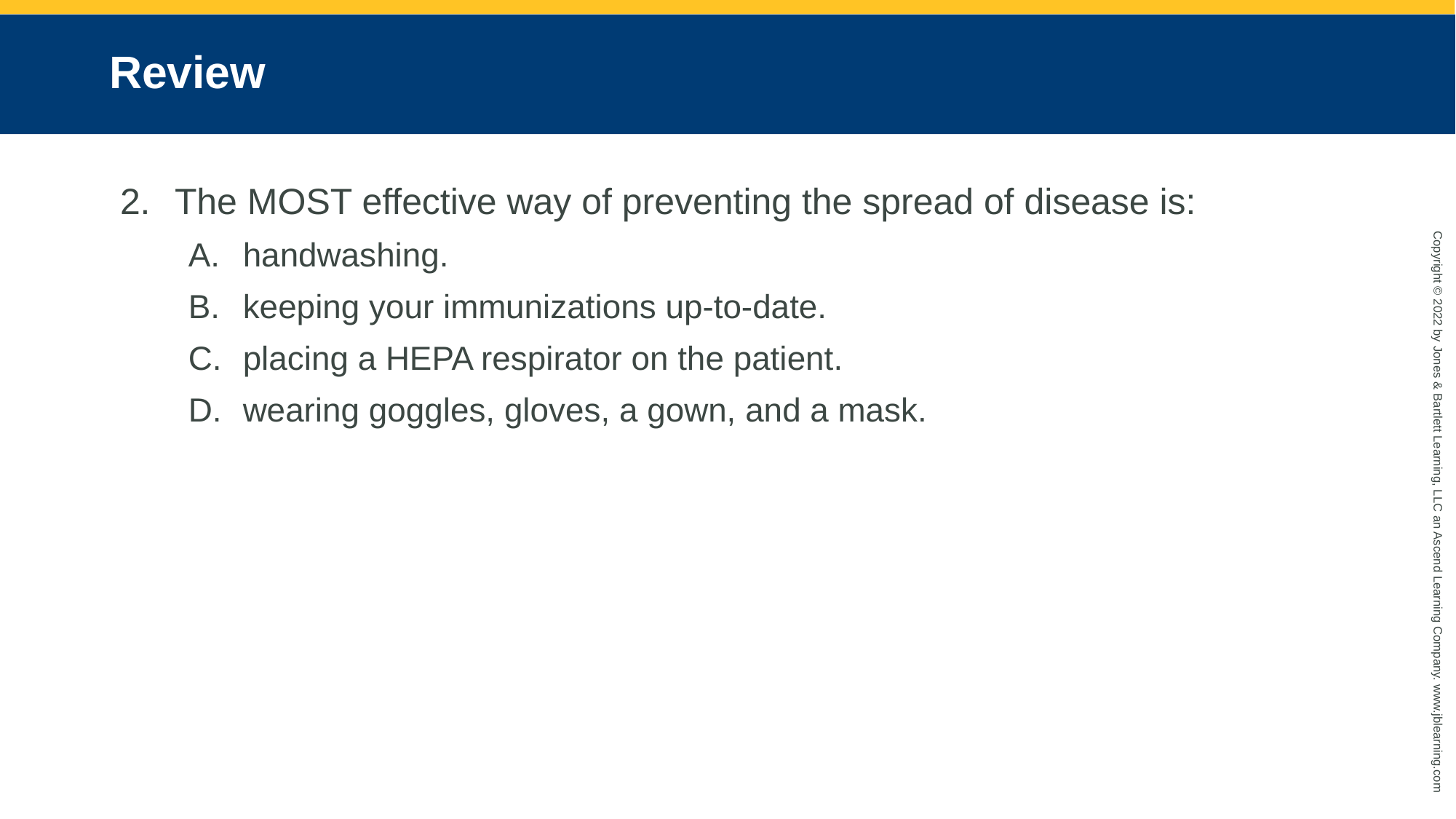

# Review
The MOST effective way of preventing the spread of disease is:
handwashing.
keeping your immunizations up-to-date.
placing a HEPA respirator on the patient.
wearing goggles, gloves, a gown, and a mask.